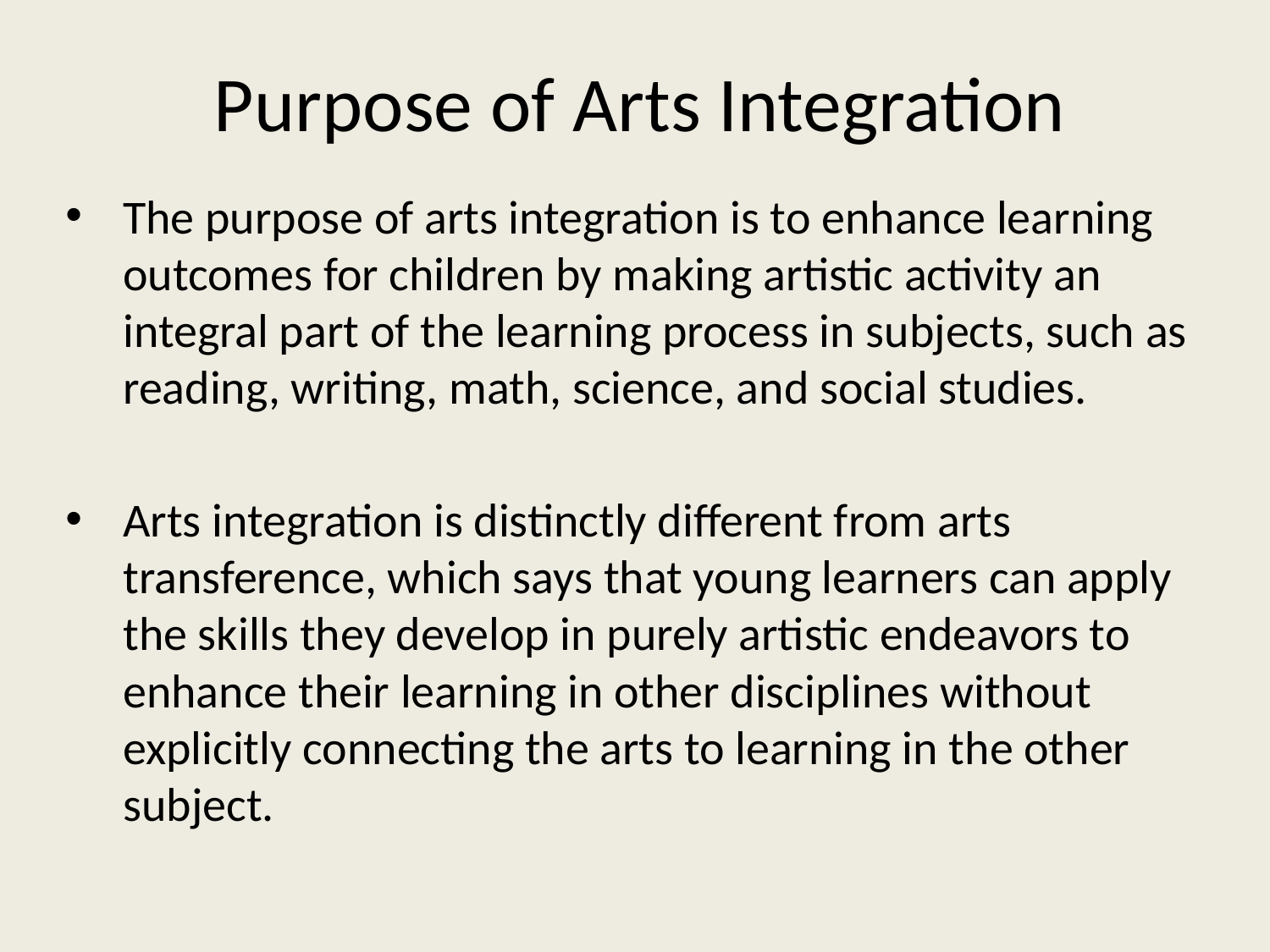

# Purpose of Arts Integration
The purpose of arts integration is to enhance learning outcomes for children by making artistic activity an integral part of the learning process in subjects, such as reading, writing, math, science, and social studies.

Arts integration is distinctly different from arts transference, which says that young learners can apply the skills they develop in purely artistic endeavors to enhance their learning in other disciplines without explicitly connecting the arts to learning in the other subject.